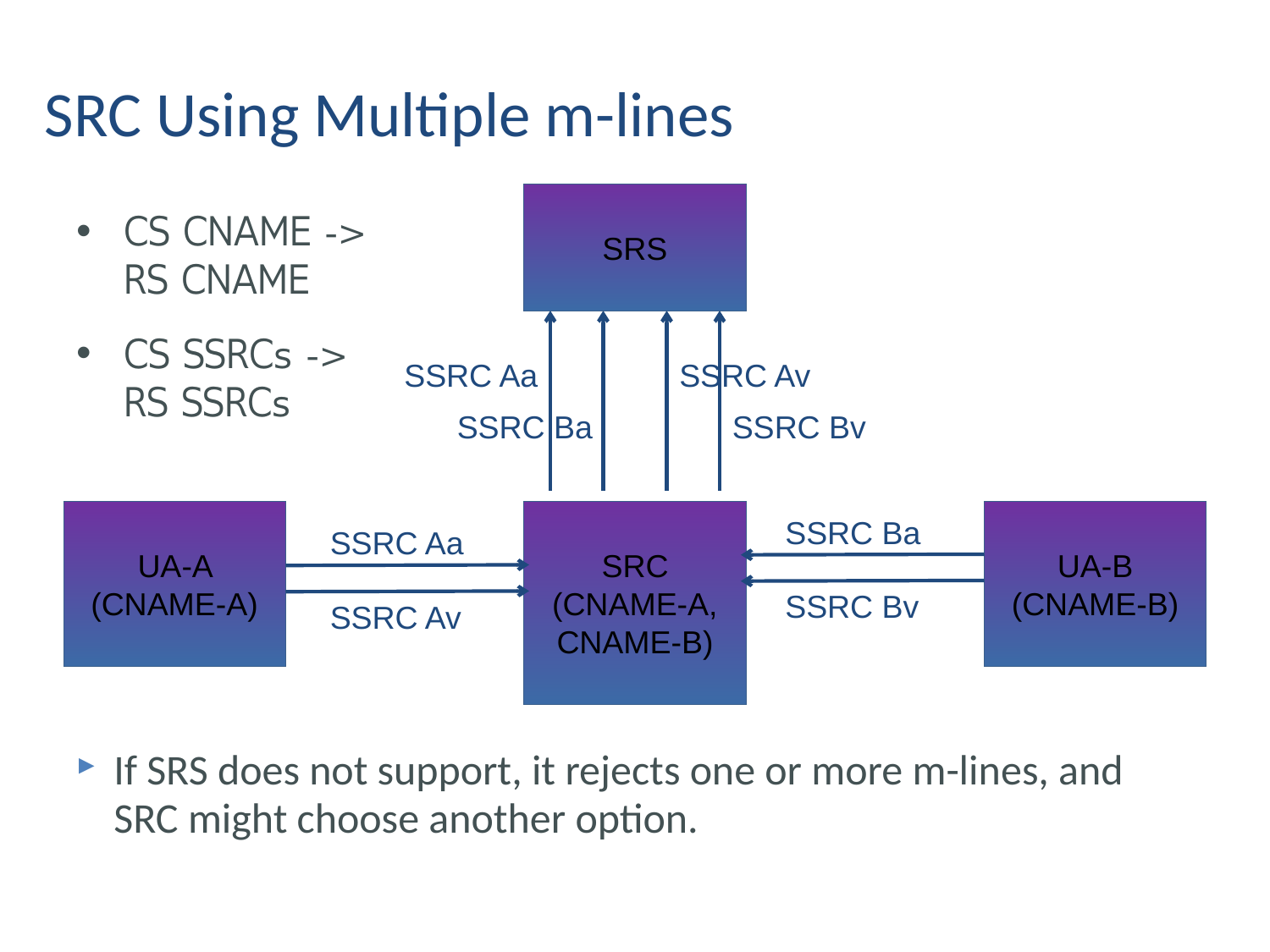

# SRC Using Multiple m-lines

SRS

CS CNAME -> RS CNAME
CS SSRCs -> RS SSRCs
SSRC Aa
SSRC Av
SSRC Ba
SSRC Bv

UA-A (CNAME-A)

SRC
(CNAME-A,
CNAME-B)

UA-B (CNAME-B)

SSRC Ba
SSRC Aa
SSRC Bv
SSRC Av
If SRS does not support, it rejects one or more m-lines, and SRC might choose another option.